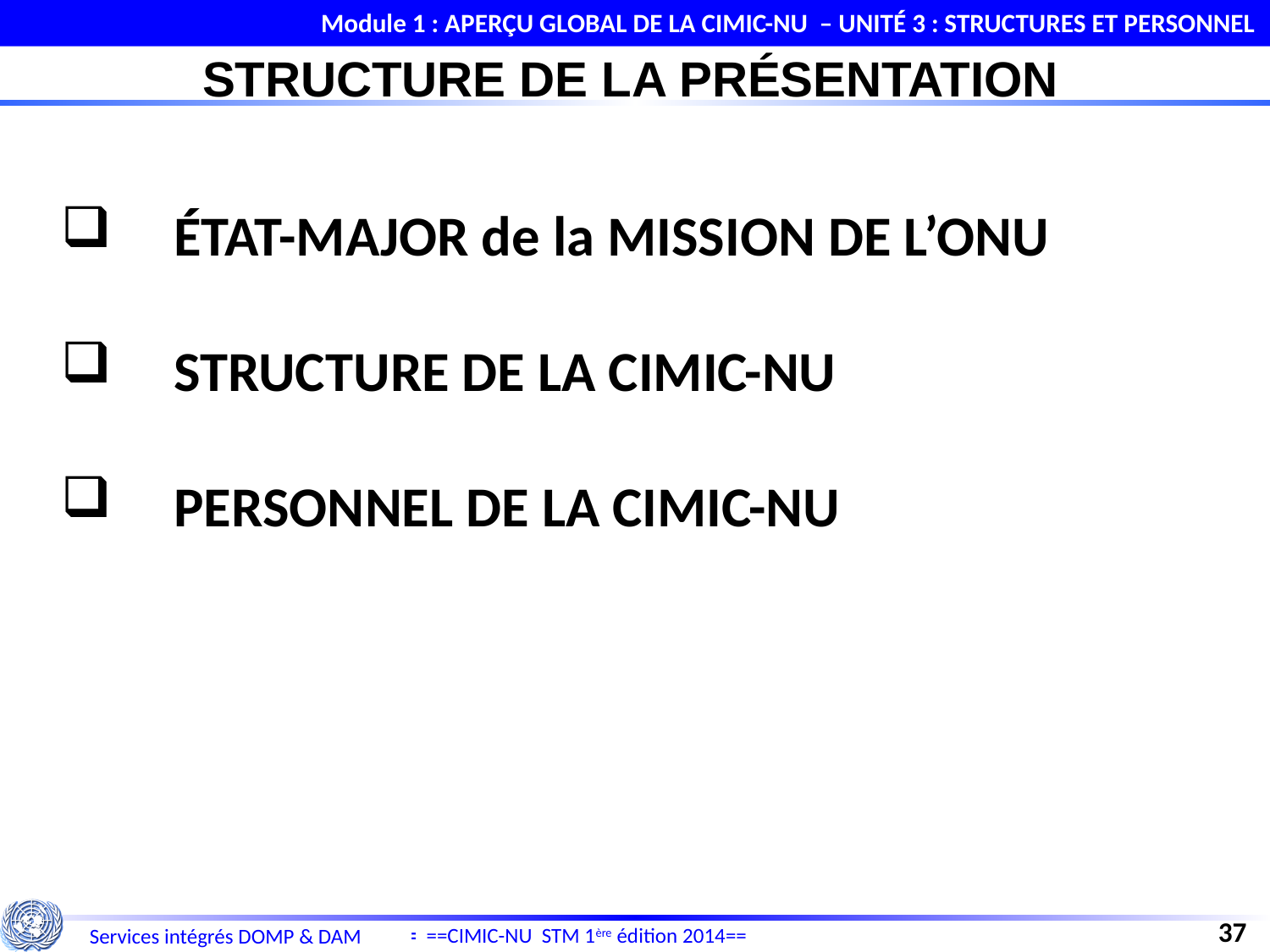

Module 1 : APERÇU GLOBAL DE LA CIMIC-NU  – UNITÉ 3 : STRUCTURES ET PERSONNEL
STRUCTURE DE LA PRÉSENTATION
ÉTAT-MAJOR de la MISSION DE L’ONU

STRUCTURE DE LA CIMIC-NU

PERSONNEL DE LA CIMIC-NU

37
==CIMIC-NU  STM 1ère édition 2014==
Services intégrés DOMP & DAM